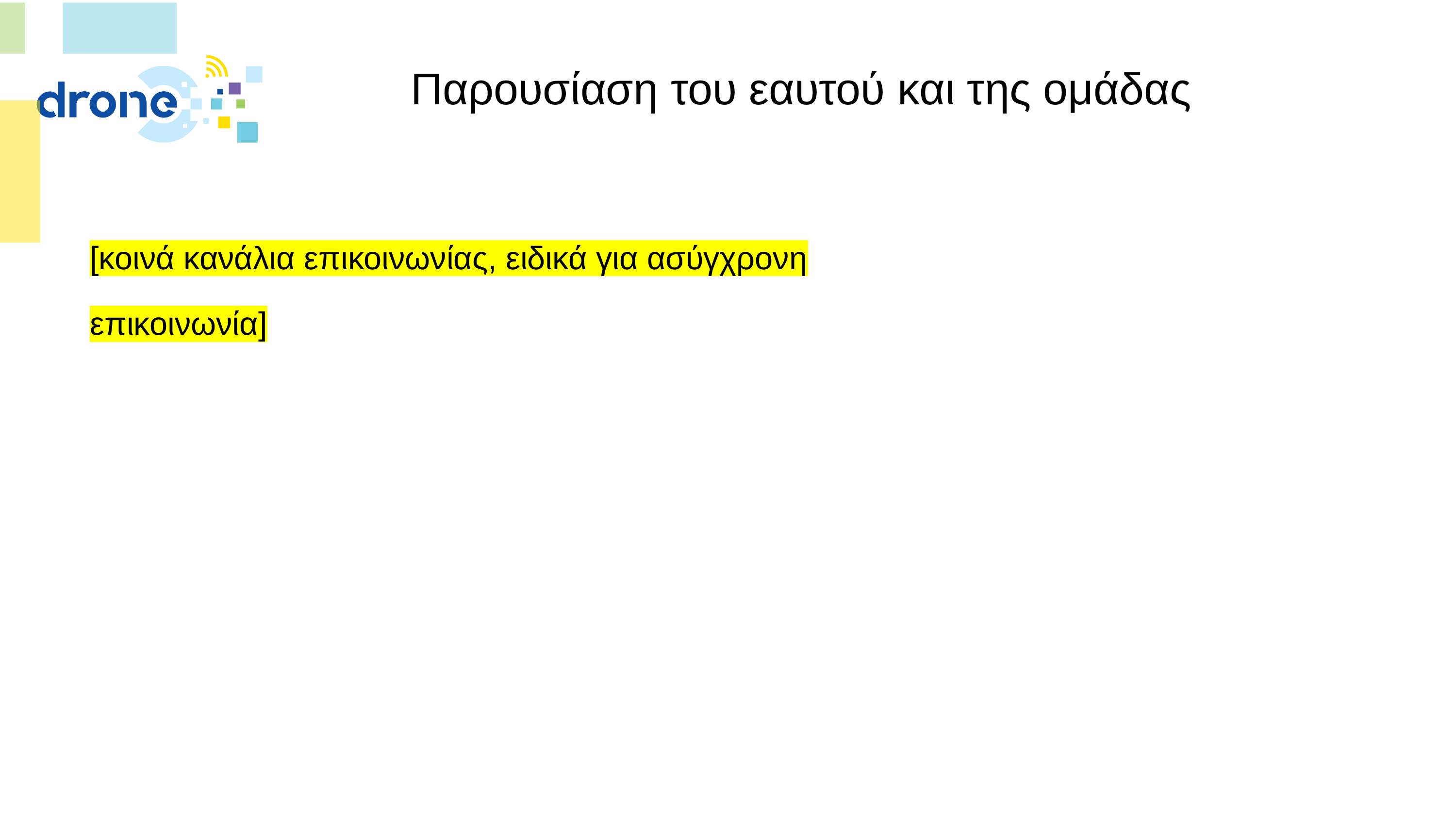

# Παρουσίαση του εαυτού και της ομάδας

[κοινά κανάλια επικοινωνίας, ειδικά για ασύγχρονη επικοινωνία]